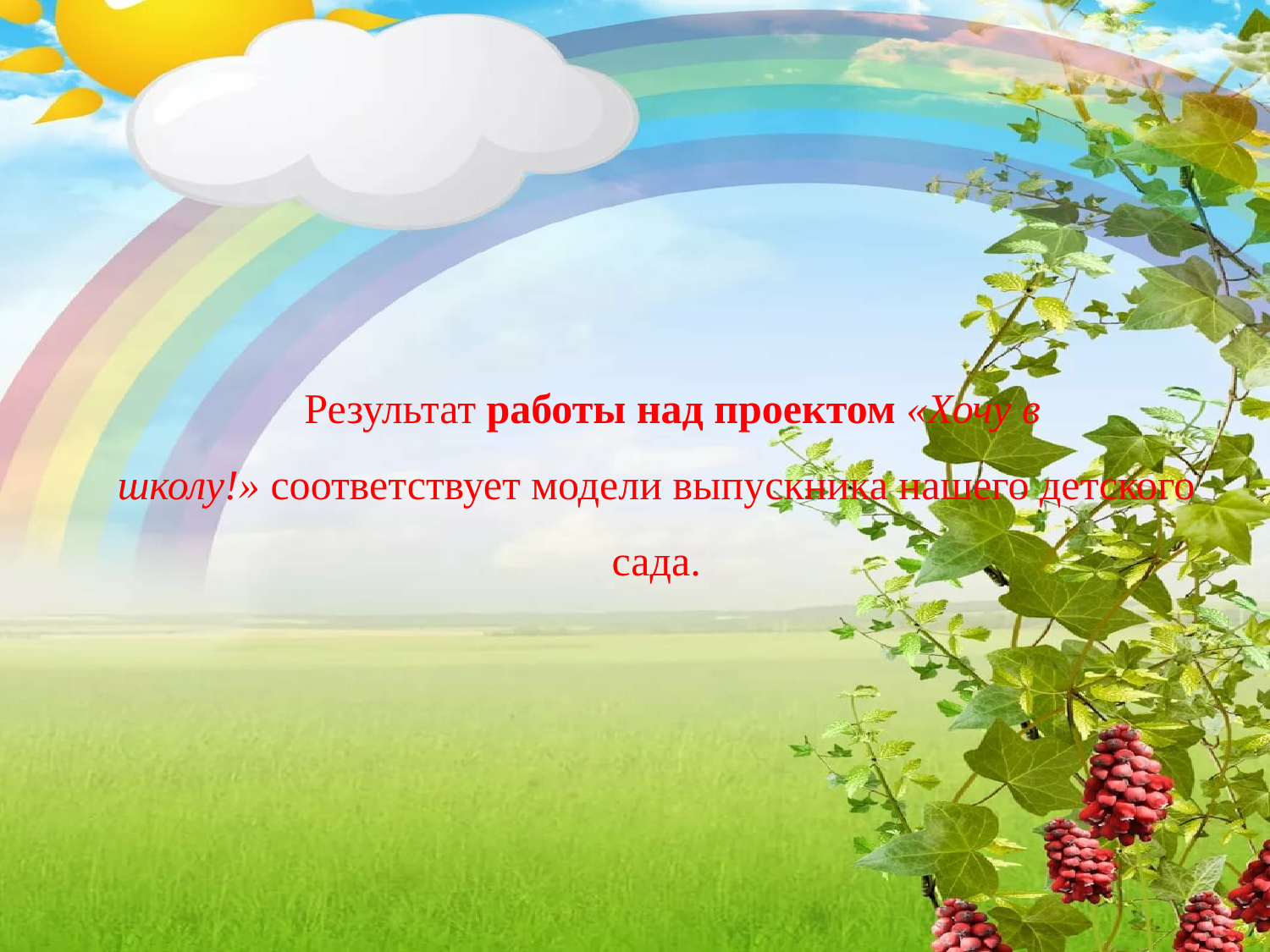

# Результат работы над проектом «Хочу в школу!» соответствует модели выпускника нашего детского сада.